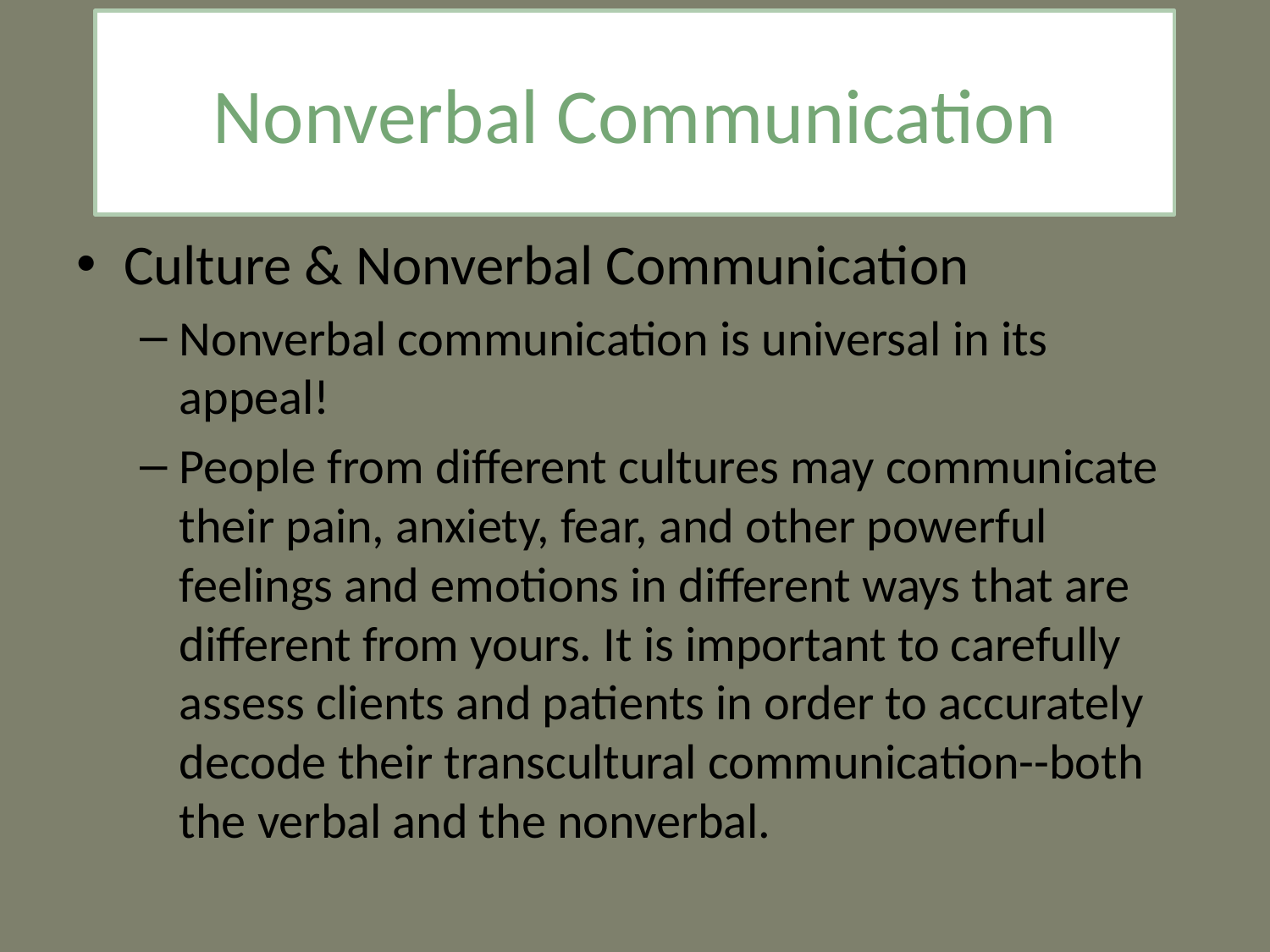

Nonverbal Communication
Culture & Nonverbal Communication
Nonverbal communication is universal in its appeal!
People from different cultures may communicate their pain, anxiety, fear, and other powerful feelings and emotions in different ways that are different from yours. It is important to carefully assess clients and patients in order to accurately decode their transcultural communication--both the verbal and the nonverbal.